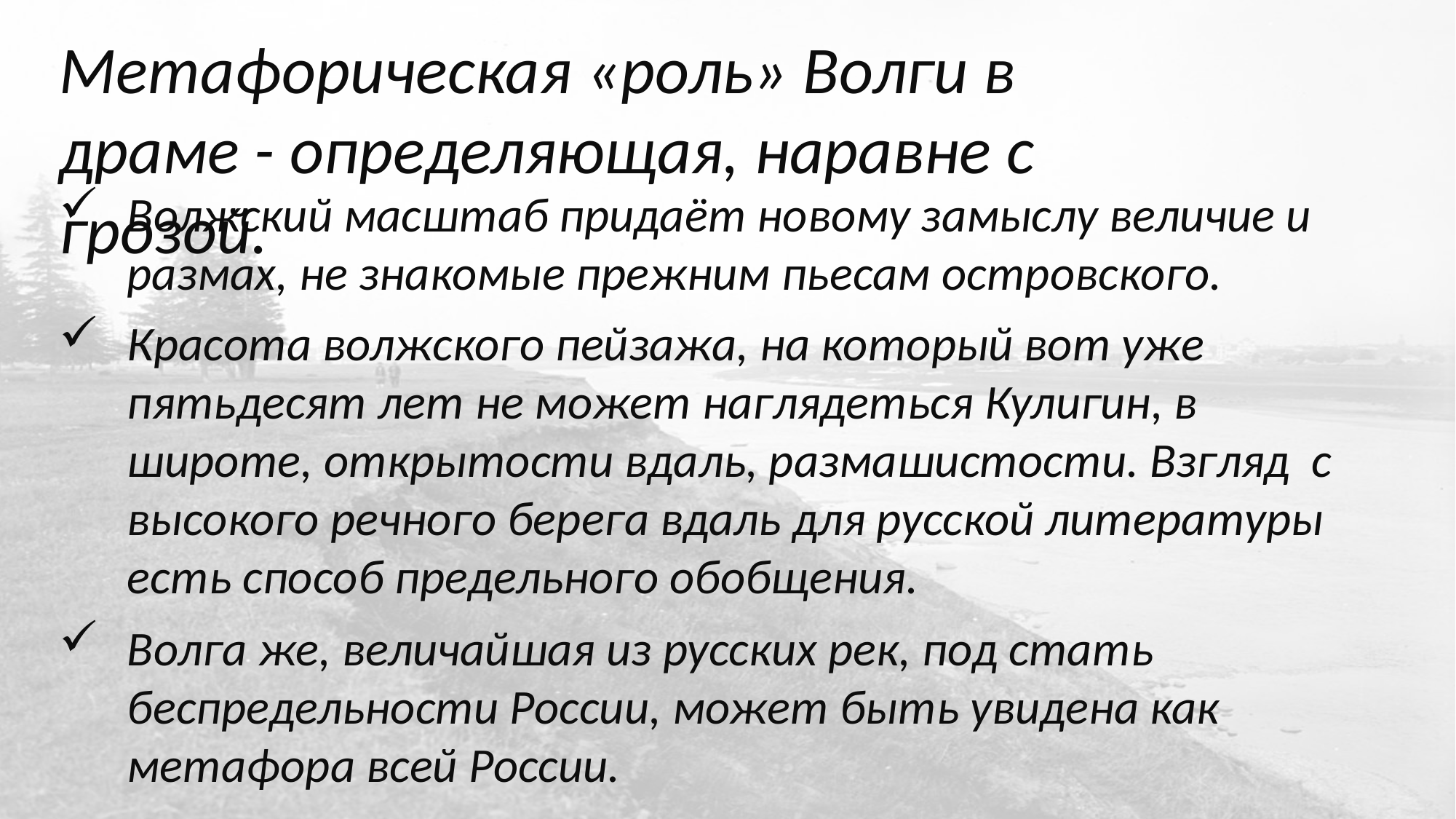

Метафорическая «роль» Волги в драме - определяющая, наравне с грозой.
Волжский масштаб придаёт новому замыслу величие и размах, не знакомые прежним пьесам островского.
Красота волжского пейзажа, на который вот уже пятьдесят лет не может наглядеться Кулигин, в широте, открытости вдаль, размашистости. Взгляд  с высокого речного берега вдаль для русской литературы есть способ предельного обобщения.
Волга же, величайшая из русских рек, под стать беспредельности России, может быть увидена как метафора всей России.